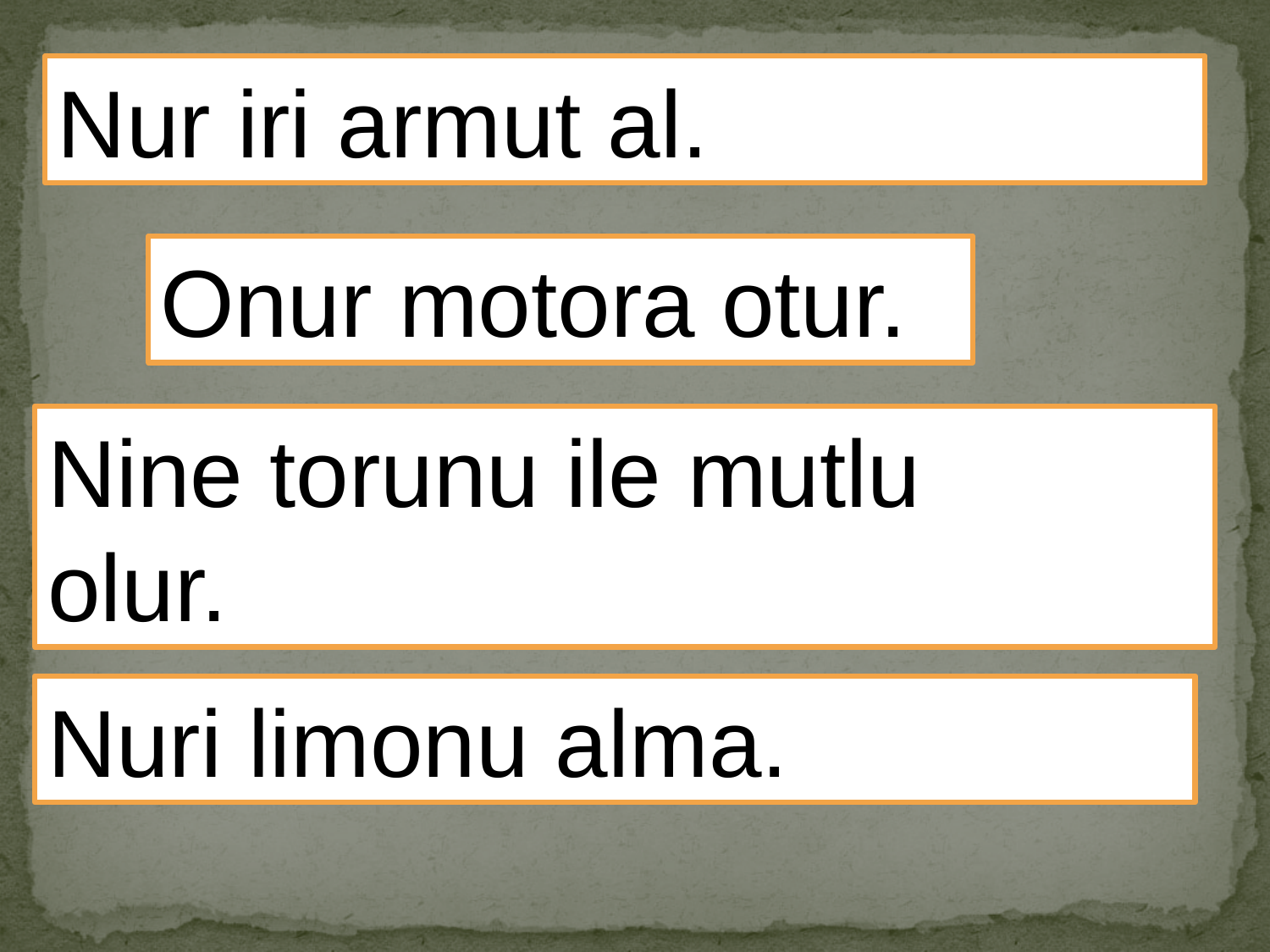

Nur iri armut al.
Onur motora otur.
Nine torunu ile mutlu
olur.
Nuri limonu alma.